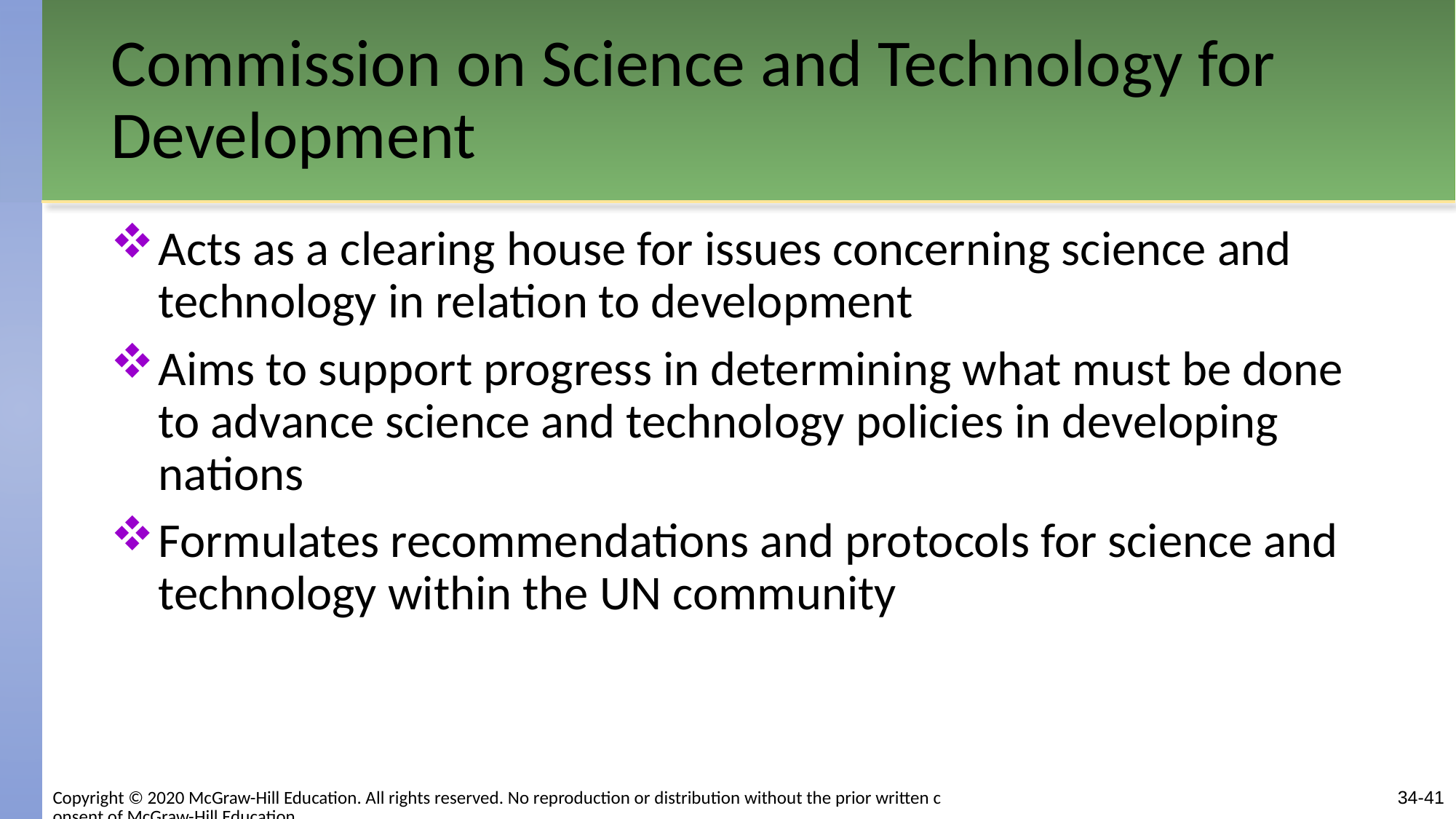

# Commission on Science and Technology for Development
Acts as a clearing house for issues concerning science and technology in relation to development
Aims to support progress in determining what must be done to advance science and technology policies in developing nations
Formulates recommendations and protocols for science and technology within the UN community
Copyright © 2020 McGraw-Hill Education. All rights reserved. No reproduction or distribution without the prior written consent of McGraw-Hill Education.
34-41